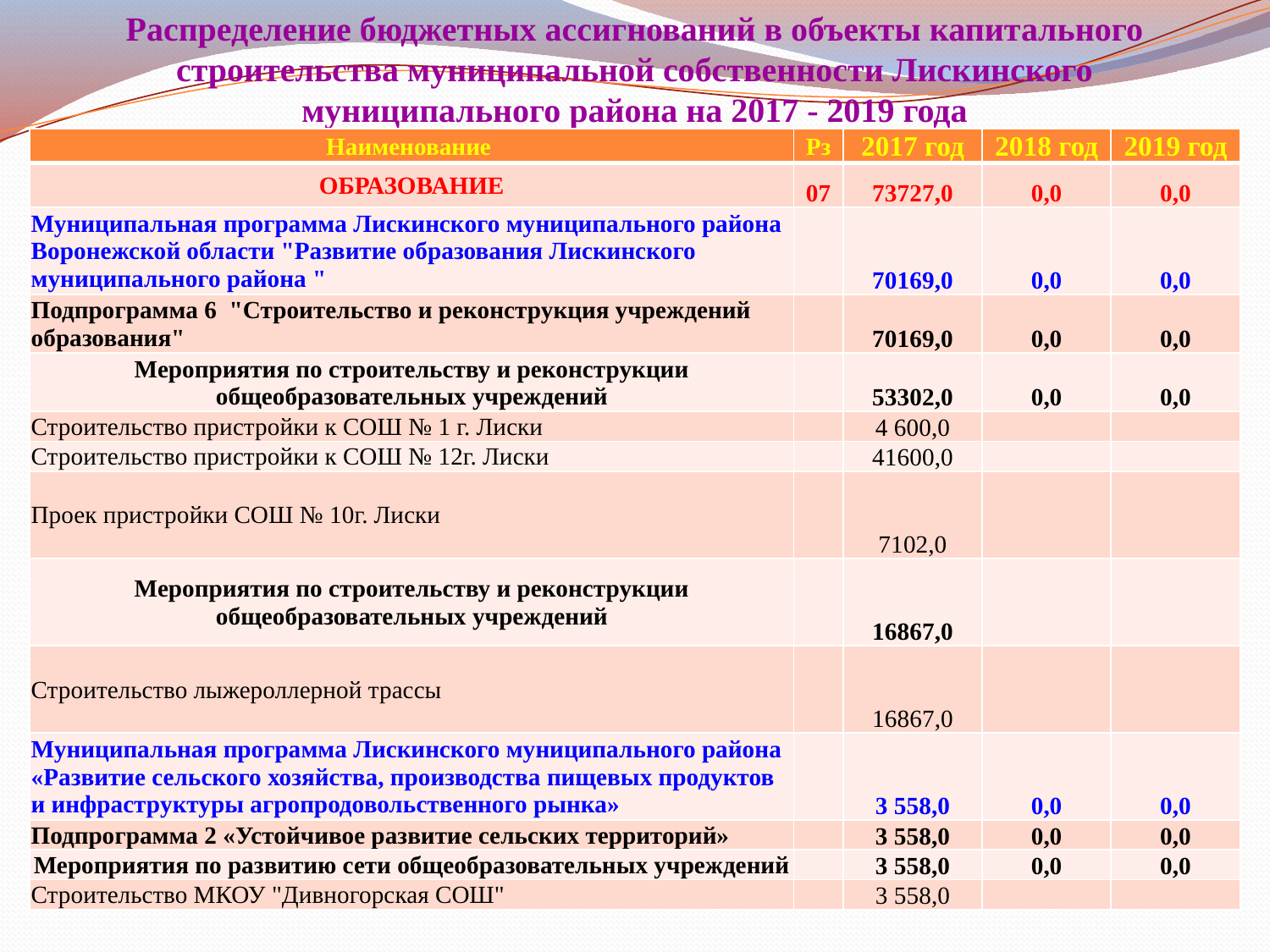

# Распределение бюджетных ассигнований в объекты капитального строительства муниципальной собственности Лискинского муниципального района на 2017 - 2019 года
| Наименование | Рз | 2017 год | 2018 год | 2019 год |
| --- | --- | --- | --- | --- |
| ОБРАЗОВАНИЕ | 07 | 73727,0 | 0,0 | 0,0 |
| Муниципальная программа Лискинского муниципального района Воронежской области "Развитие образования Лискинского муниципального района " |  | 70169,0 | 0,0 | 0,0 |
| Подпрограмма 6 "Строительство и реконструкция учреждений образования" |  | 70169,0 | 0,0 | 0,0 |
| Мероприятия по строительству и реконструкции общеобразовательных учреждений |  | 53302,0 | 0,0 | 0,0 |
| Строительство пристройки к СОШ № 1 г. Лиски |  | 4 600,0 |  |  |
| Строительство пристройки к СОШ № 12г. Лиски |  | 41600,0 |  |  |
| Проек пристройки СОШ № 10г. Лиски |  | 7102,0 |  |  |
| Мероприятия по строительству и реконструкции общеобразовательных учреждений |  | 16867,0 |  |  |
| Строительство лыжероллерной трассы |  | 16867,0 |  |  |
| Муниципальная программа Лискинского муниципального района «Развитие сельского хозяйства, производства пищевых продуктов и инфраструктуры агропродовольственного рынка» |  | 3 558,0 | 0,0 | 0,0 |
| Подпрограмма 2 «Устойчивое развитие сельских территорий» |  | 3 558,0 | 0,0 | 0,0 |
| Мероприятия по развитию сети общеобразовательных учреждений |  | 3 558,0 | 0,0 | 0,0 |
| Строительство МКОУ "Дивногорская СОШ" |  | 3 558,0 |  |  |